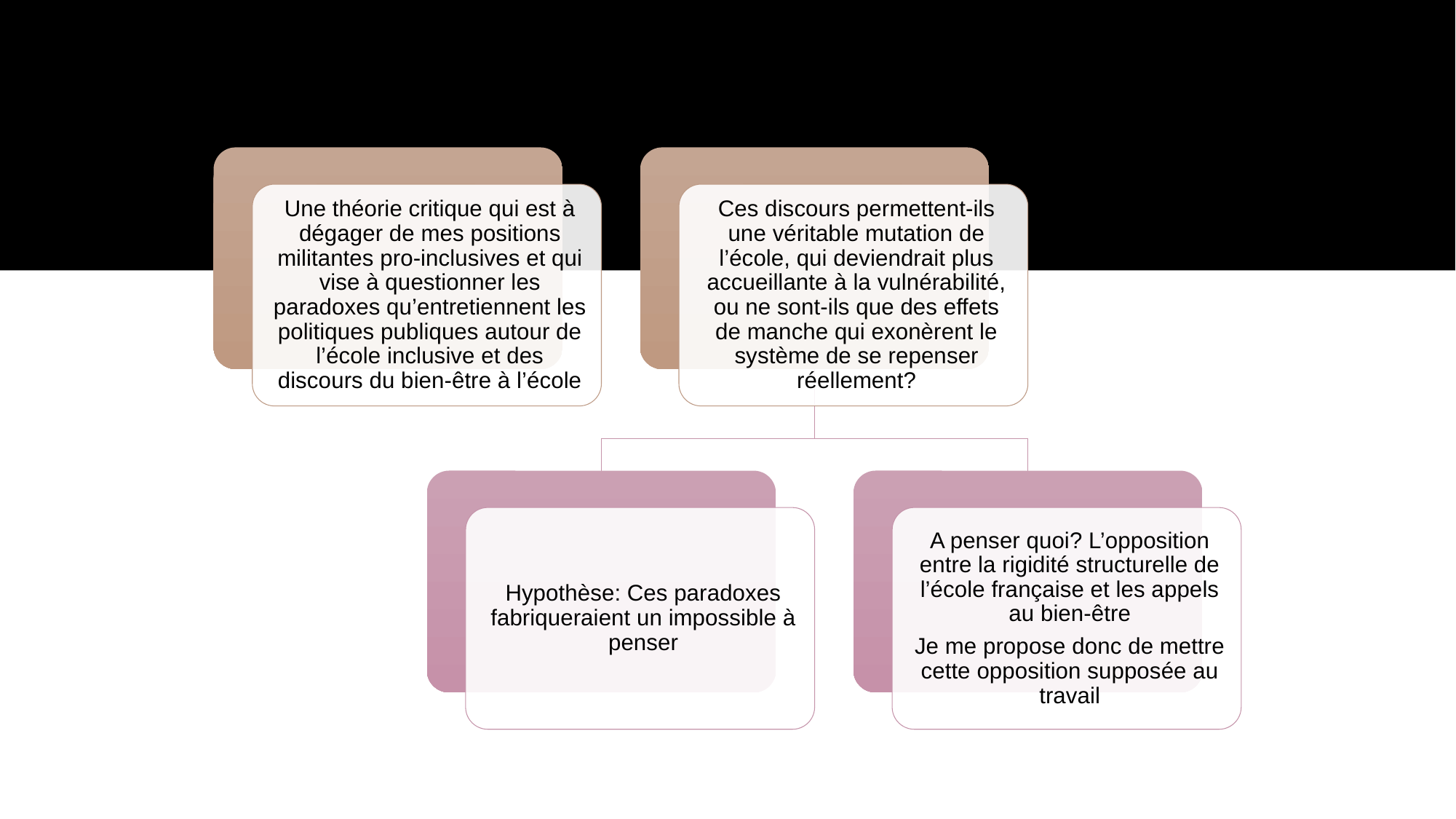

#
Une théorie critique qui est à dégager de mes positions militantes pro-inclusives et qui vise à questionner les paradoxes qu’entretiennent les politiques publiques autour de l’école inclusive et des discours du bien-être à l’école
Ces discours permettent-ils une véritable mutation de l’école, qui deviendrait plus accueillante à la vulnérabilité, ou ne sont-ils que des effets de manche qui exonèrent le système de se repenser réellement?
Hypothèse: Ces paradoxes fabriqueraient un impossible à penser
A penser quoi? L’opposition entre la rigidité structurelle de l’école française et les appels au bien-être
Je me propose donc de mettre cette opposition supposée au travail